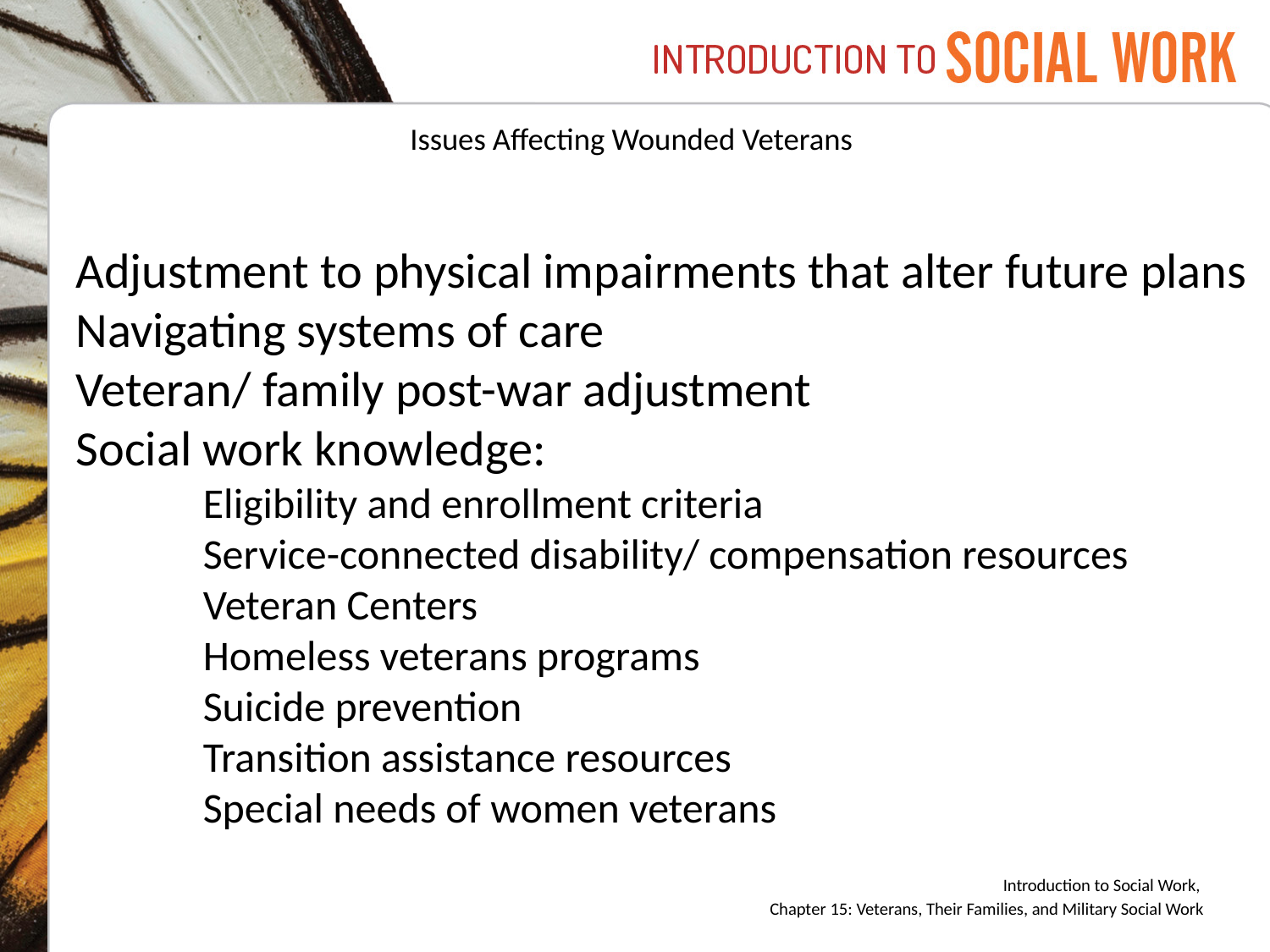

# Issues Affecting Wounded Veterans
Adjustment to physical impairments that alter future plans
Navigating systems of care
Veteran/ family post-war adjustment
Social work knowledge:
	Eligibility and enrollment criteria
	Service-connected disability/ compensation resources
	Veteran Centers
	Homeless veterans programs
	Suicide prevention
	Transition assistance resources
	Special needs of women veterans

Introduction to Social Work,
Chapter 15: Veterans, Their Families, and Military Social Work